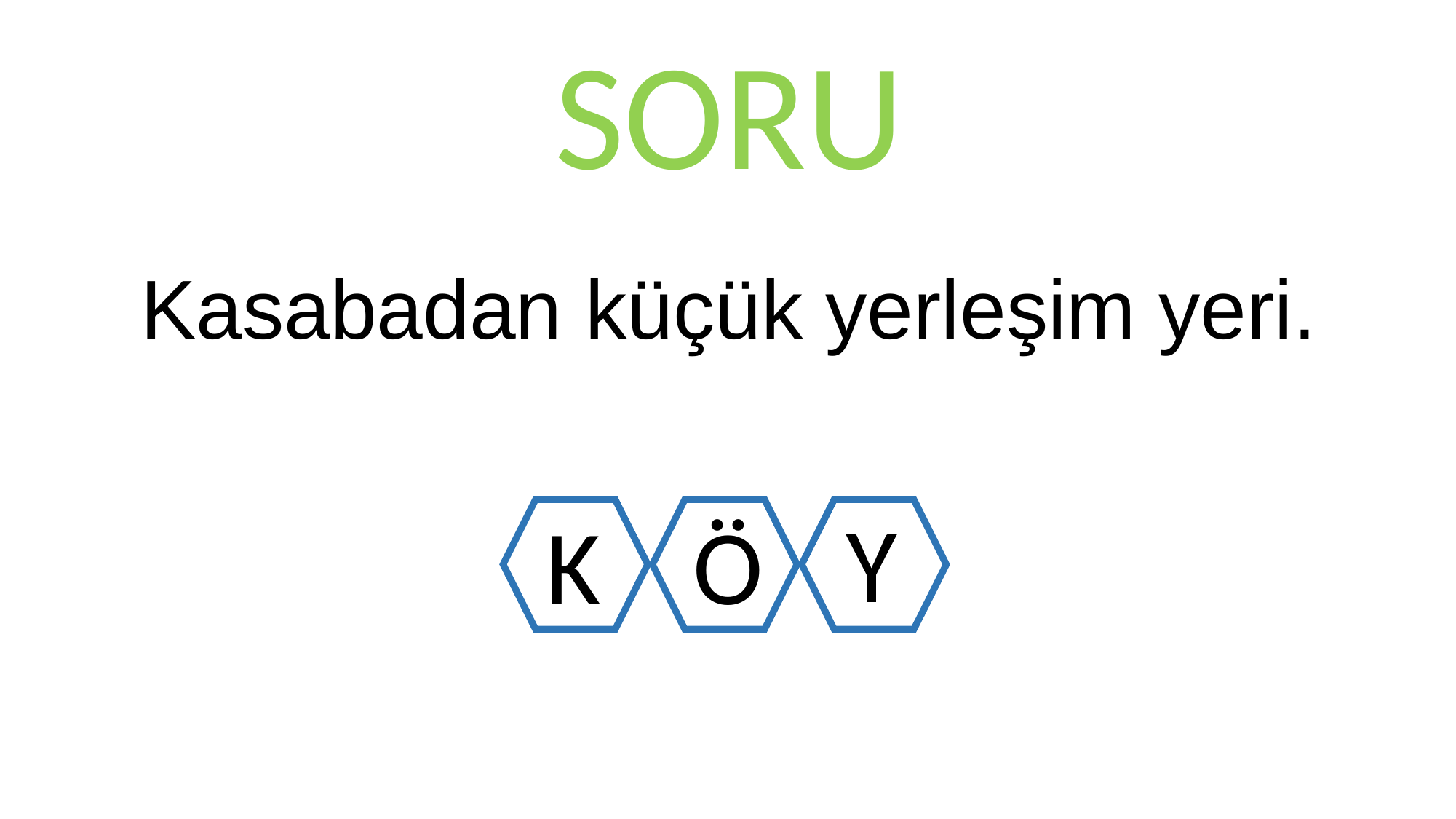

SORU
Kasabadan küçük yerleşim yeri.
Y
K
Ö